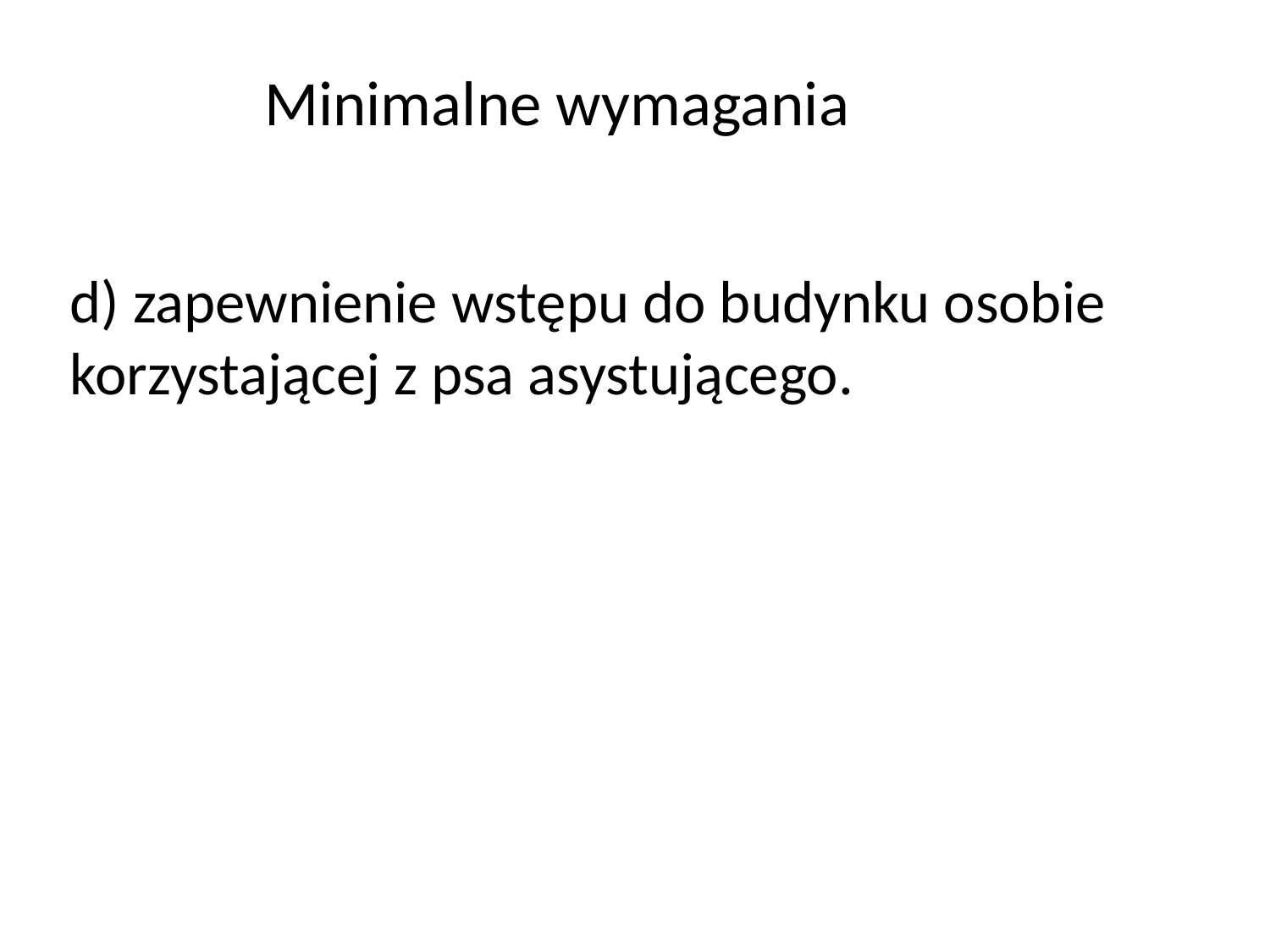

# Minimalne wymagania
d) zapewnienie wstępu do budynku osobie korzystającej z psa asystującego.